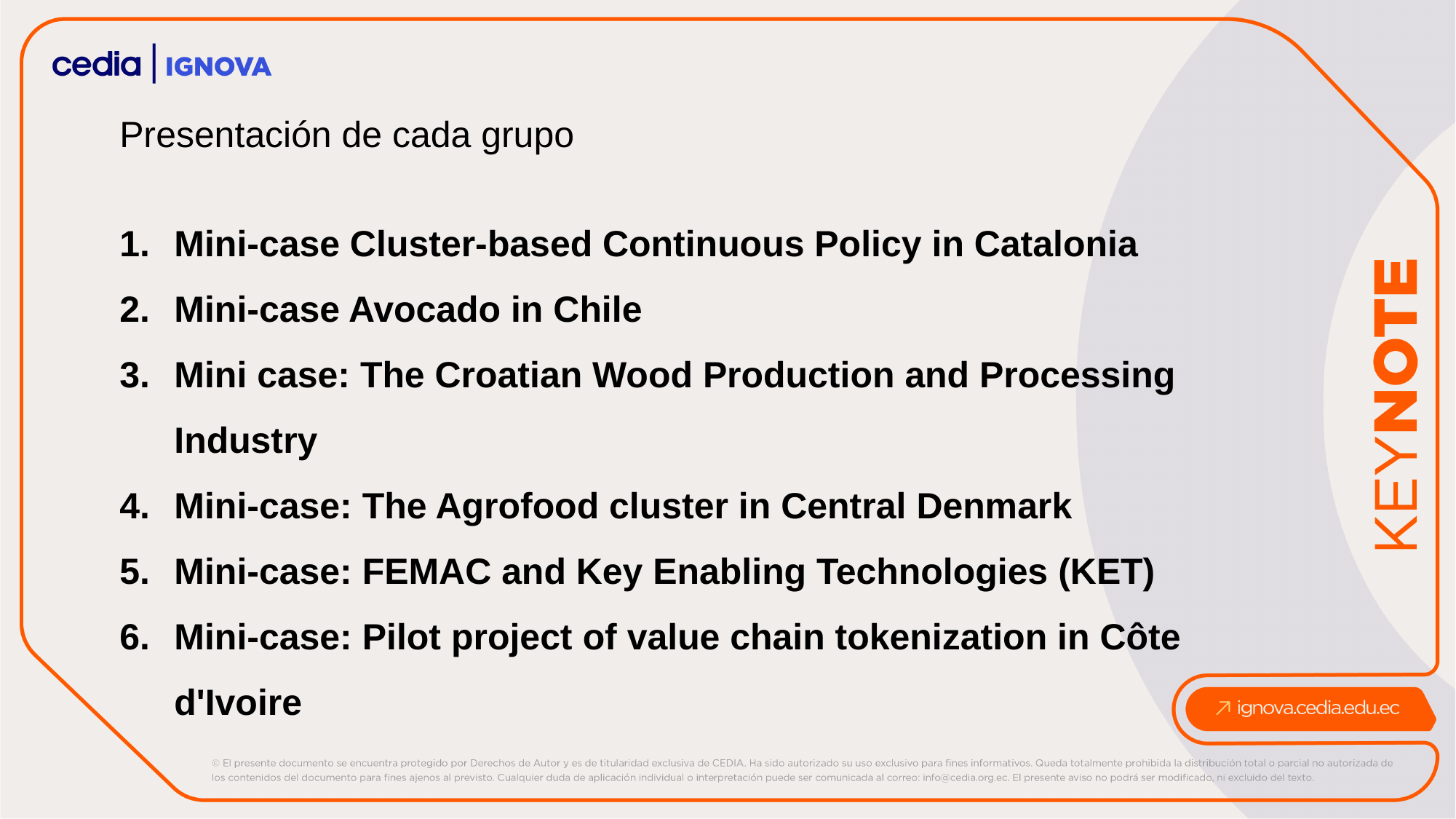

Presentación de cada grupo

Mini-case Cluster-based Continuous Policy in Catalonia
Mini-case Avocado in Chile
Mini case: The Croatian Wood Production and Processing Industry
Mini-case: The Agrofood cluster in Central Denmark
Mini-case: FEMAC and Key Enabling Technologies (KET)
Mini-case: Pilot project of value chain tokenization in Côte d'Ivoire